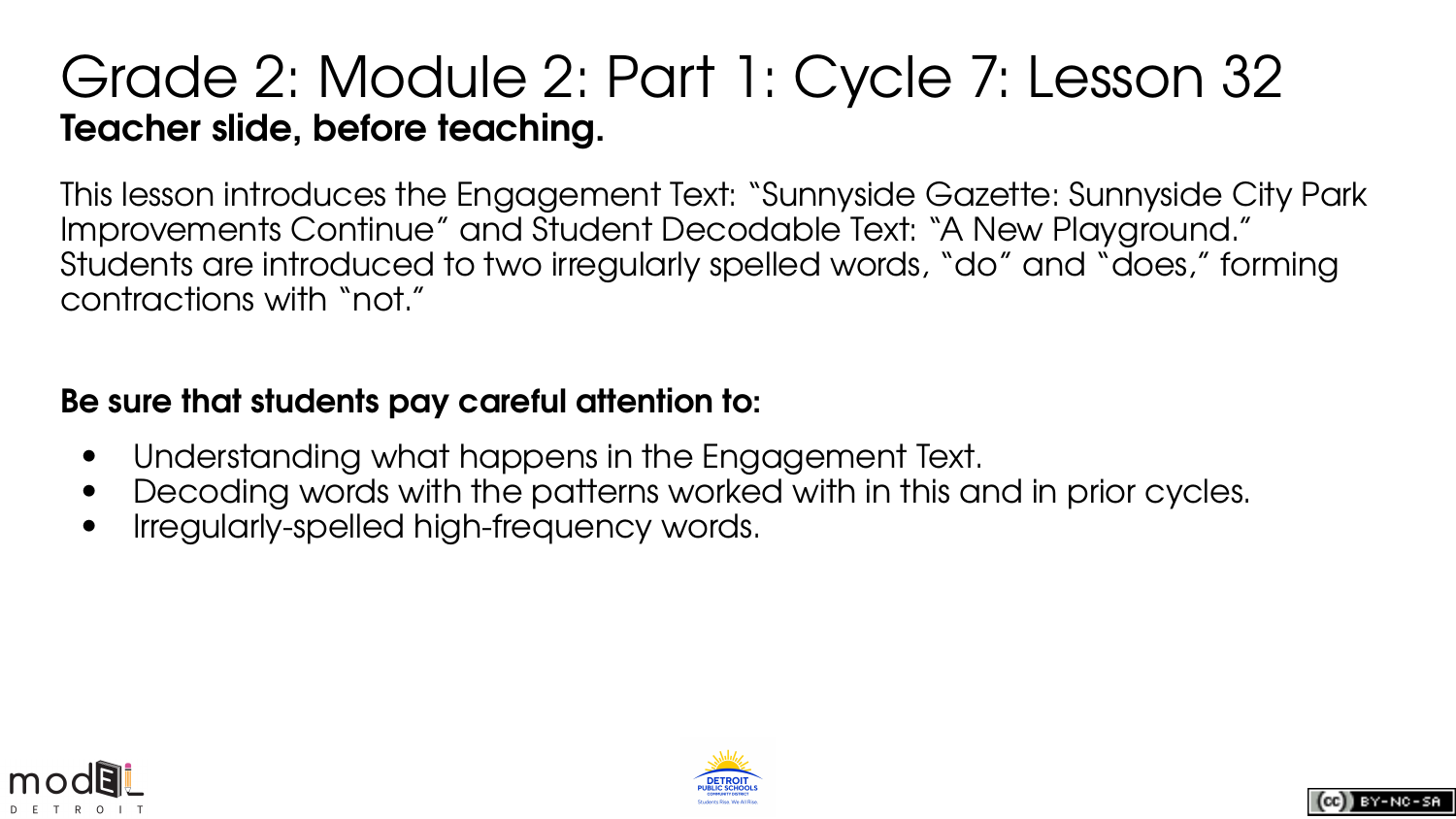

# Grade 2: Module 2: Part 1: Cycle 7: Lesson 32
Teacher slide, before teaching.
This lesson introduces the Engagement Text: “Sunnyside Gazette: Sunnyside City Park Improvements Continue” and Student Decodable Text: “A New Playground.” Students are introduced to two irregularly spelled words, “do” and “does,” forming contractions with “not.”

Be sure that students pay careful attention to:
Understanding what happens in the Engagement Text.
Decoding words with the patterns worked with in this and in prior cycles.
Irregularly-spelled high-frequency words.